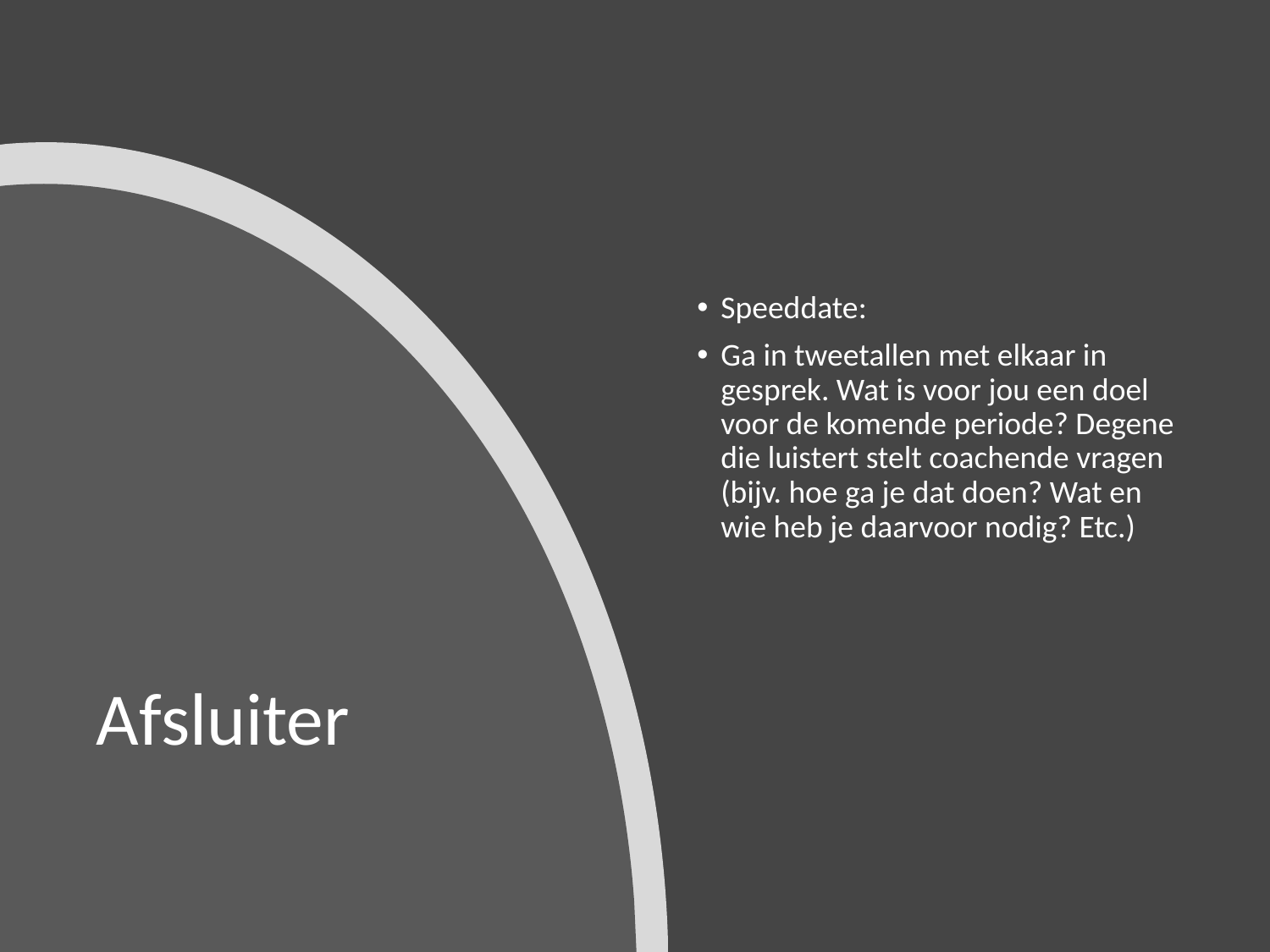

Speeddate:
Ga in tweetallen met elkaar in gesprek. Wat is voor jou een doel voor de komende periode? Degene die luistert stelt coachende vragen (bijv. hoe ga je dat doen? Wat en wie heb je daarvoor nodig? Etc.)

# Afsluiter